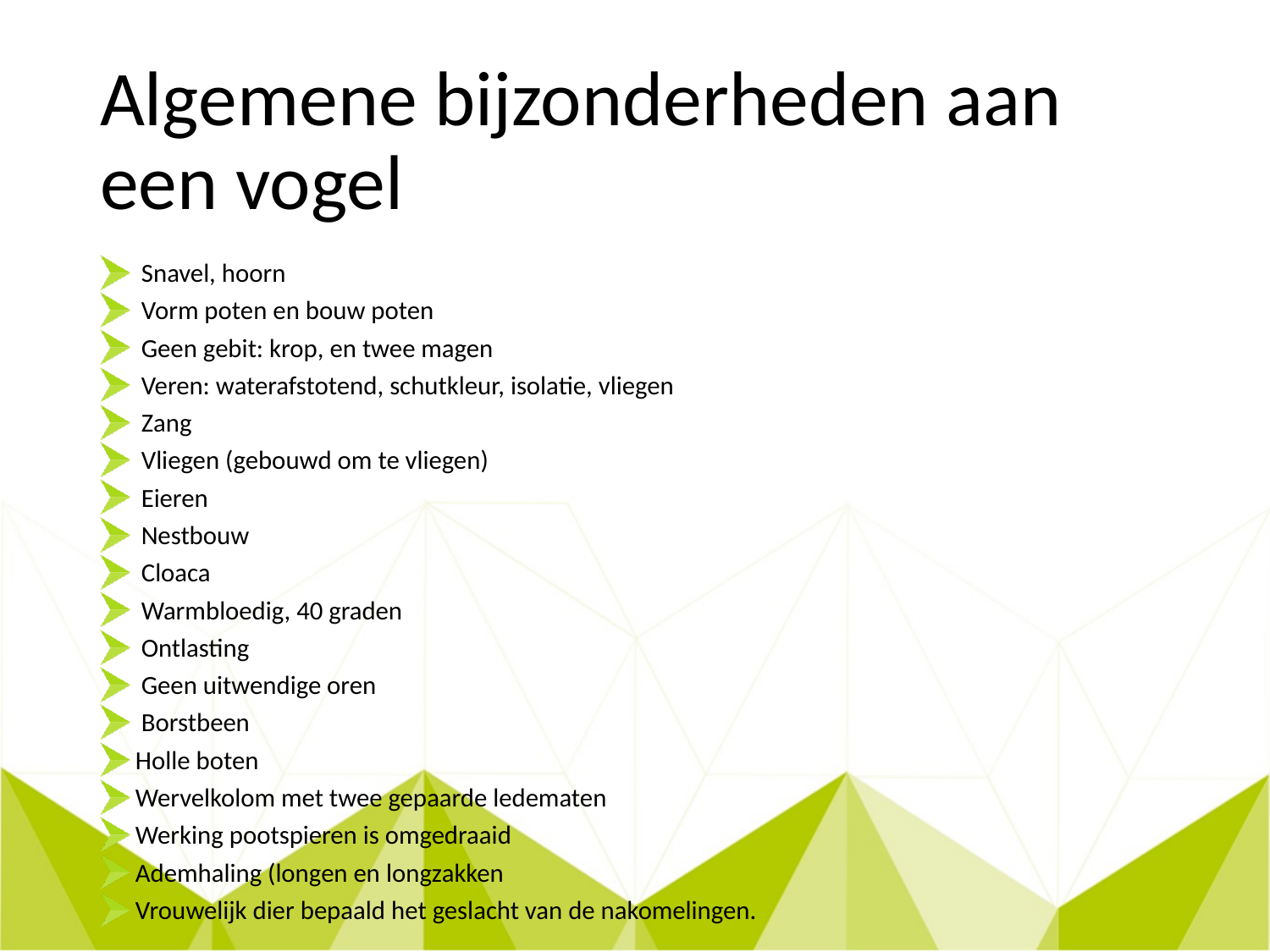

# Algemene bijzonderheden aan een vogel
 Snavel, hoorn
 Vorm poten en bouw poten
 Geen gebit: krop, en twee magen
 Veren: waterafstotend, schutkleur, isolatie, vliegen
 Zang
 Vliegen (gebouwd om te vliegen)
 Eieren
 Nestbouw
 Cloaca
 Warmbloedig, 40 graden
 Ontlasting
 Geen uitwendige oren
 Borstbeen
Holle boten
Wervelkolom met twee gepaarde ledematen
Werking pootspieren is omgedraaid
Ademhaling (longen en longzakken
Vrouwelijk dier bepaald het geslacht van de nakomelingen.